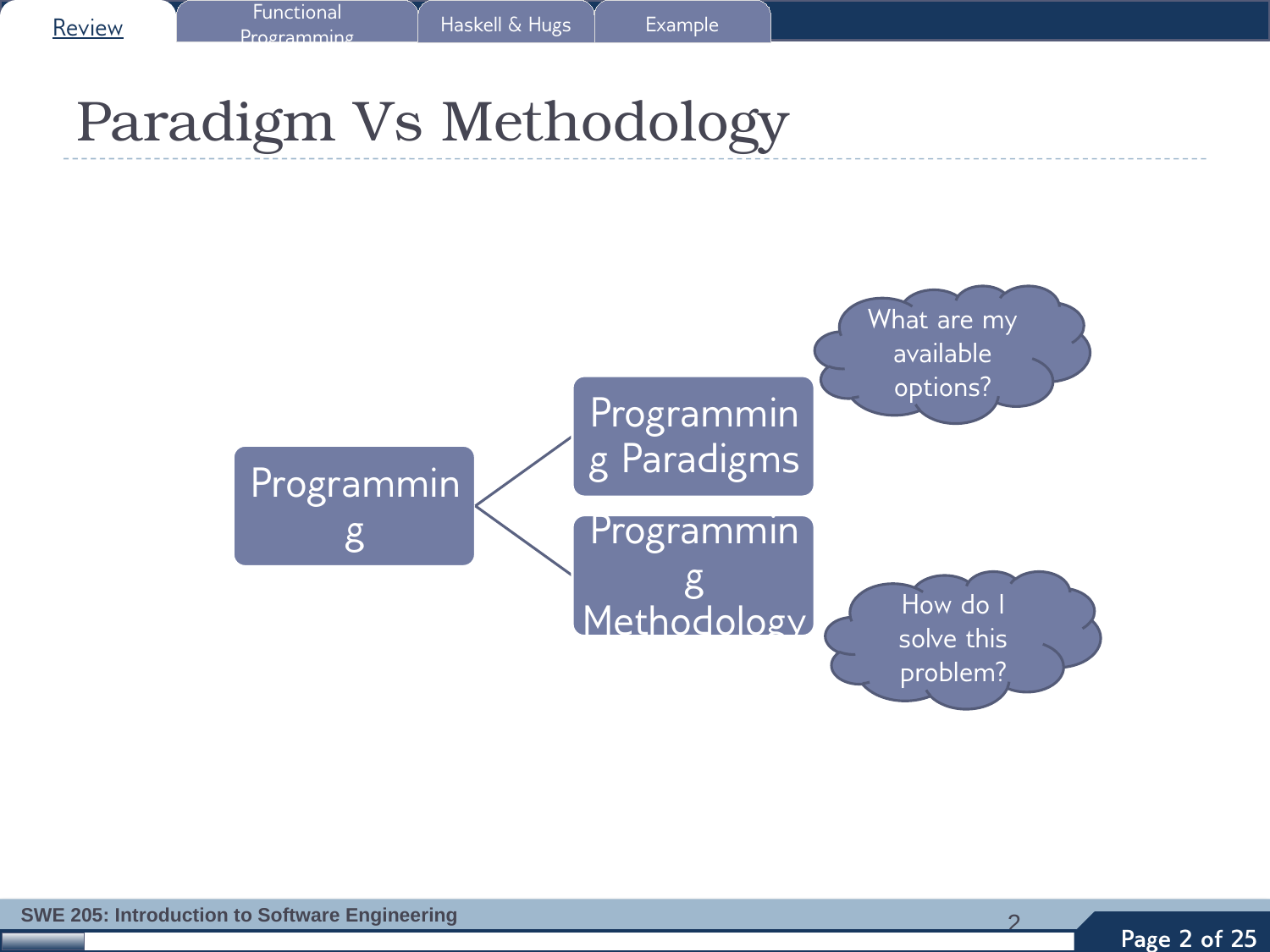

Review
Functional Programming
Haskell & Hugs
Example
# Paradigm Vs Methodology
Programming

Programming Paradigms

Programming Methodology
What are my available options?
How do I solve this problem?
2
Page 2 of 25